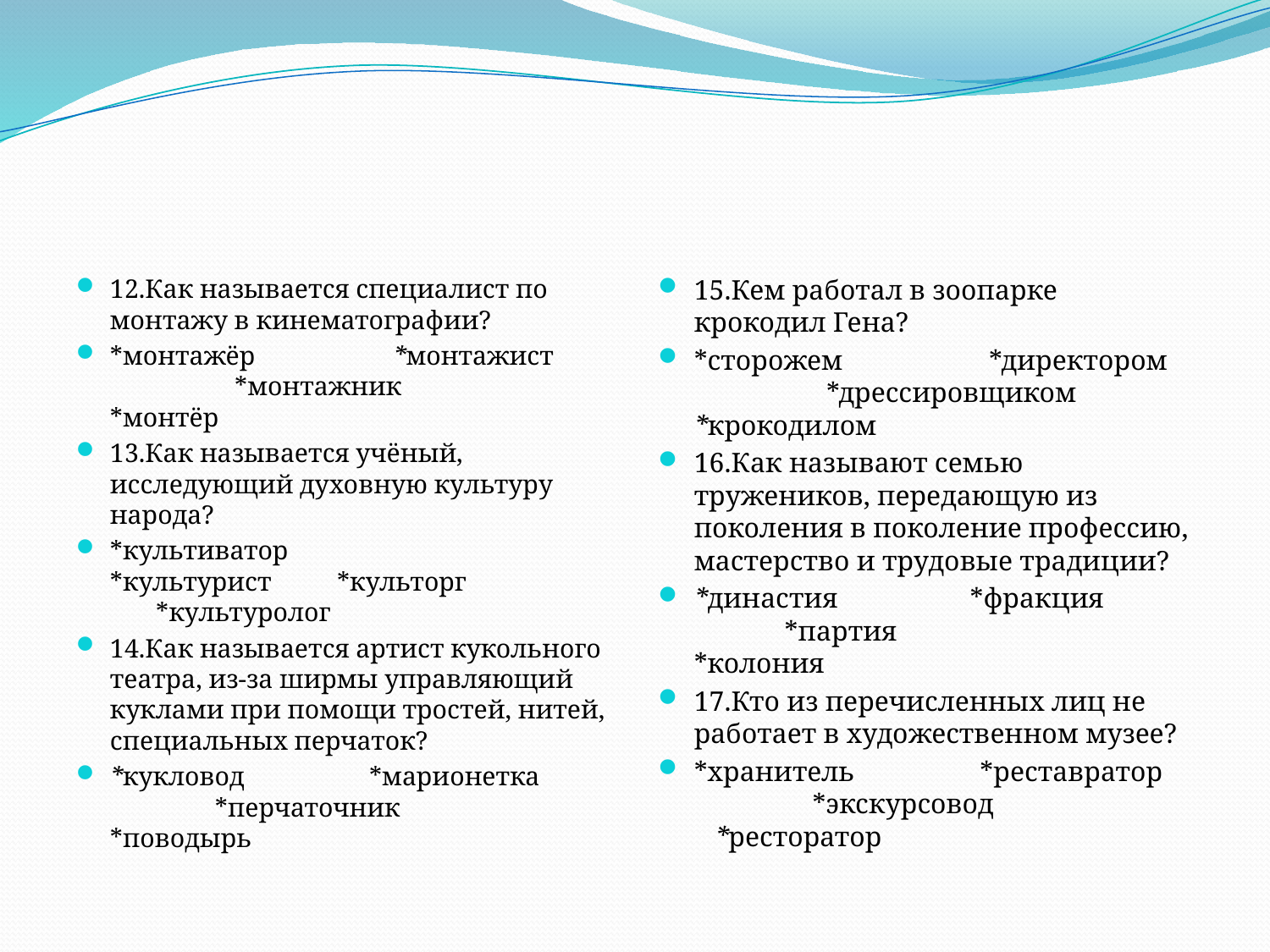

12.Как называется специалист по монтажу в кинематографии?
*монтажёр                     *монтажист                            *монтажник                                *монтёр
13.Как называется учёный, исследующий духовную культуру народа?
*культиватор                            *культурист          *культорг                              *культуролог
14.Как называется артист кукольного театра, из-за ширмы управляющий куклами при помощи тростей, нитей, специальных перчаток?
*кукловод                   *марионетка                            *перчаточник               *поводырь

15.Кем работал в зоопарке крокодил Гена?
*сторожем                     *директором                       *дрессировщиком                *крокодилом
16.Как называют семью тружеников, передающую из поколения в поколение профессию, мастерство и трудовые традиции?
*династия                   *фракция                          *партия                             *колония
17.Кто из перечисленных лиц не работает в художественном музее?
*хранитель                  *реставратор                      *экскурсовод                                *ресторатор